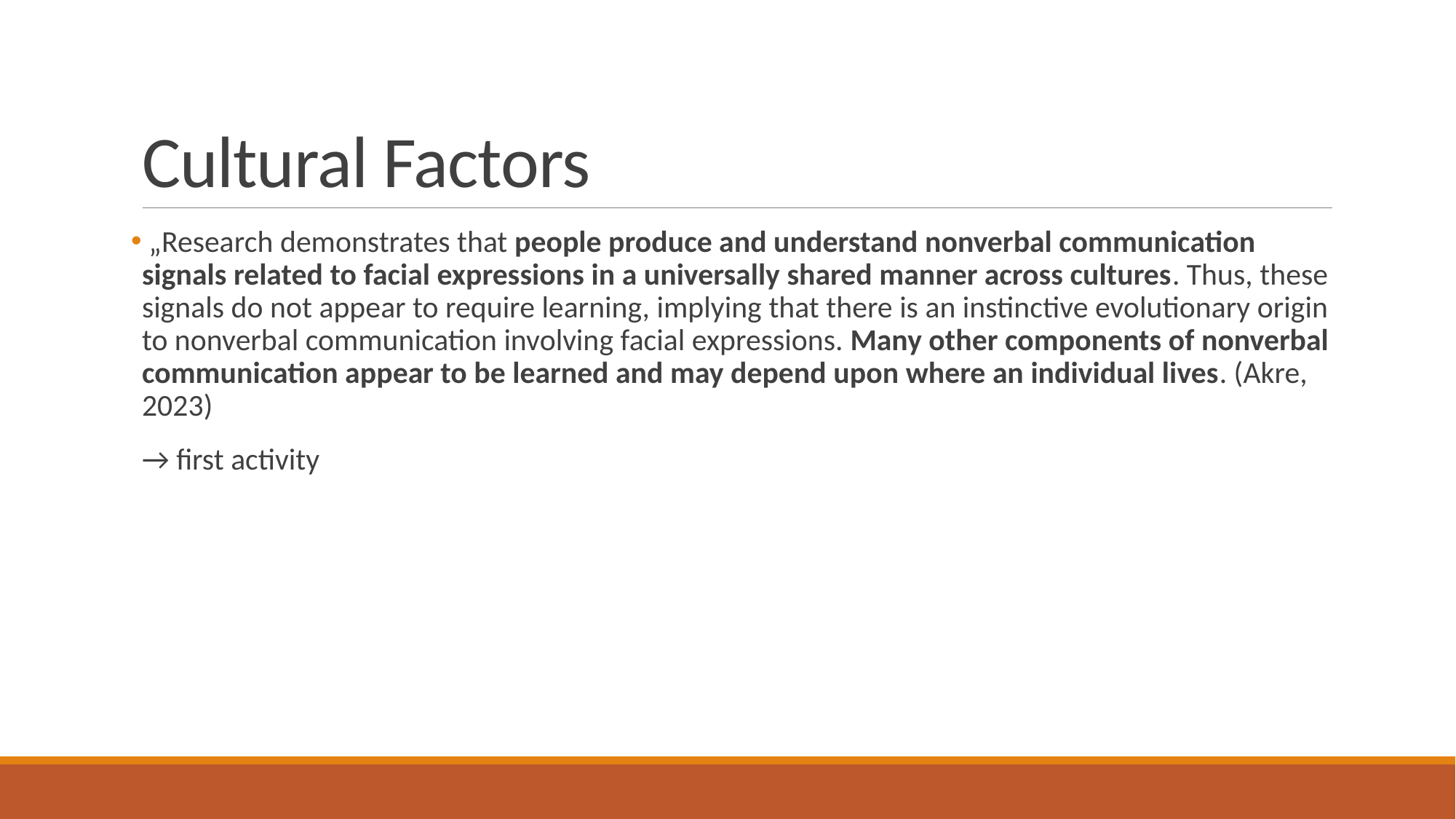

# Cultural Factors
 „Research demonstrates that people produce and understand nonverbal communication signals related to facial expressions in a universally shared manner across cultures. Thus, these signals do not appear to require learning, implying that there is an instinctive evolutionary origin to nonverbal communication involving facial expressions. Many other components of nonverbal communication appear to be learned and may depend upon where an individual lives. (Akre, 2023)
→ first activity